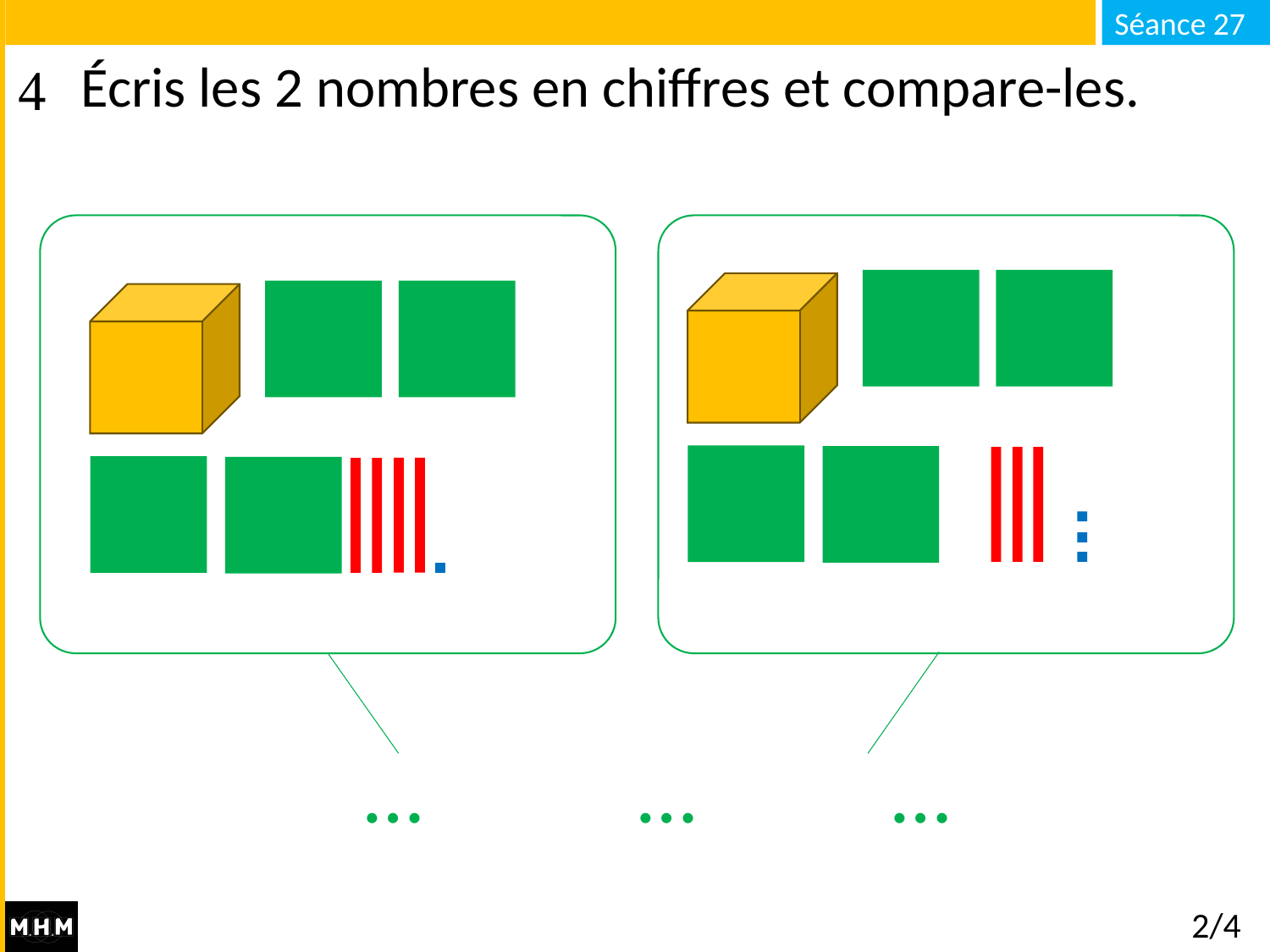

# Écris les 2 nombres en chiffres et compare-les.

…	    	 …	    	 …
2/4